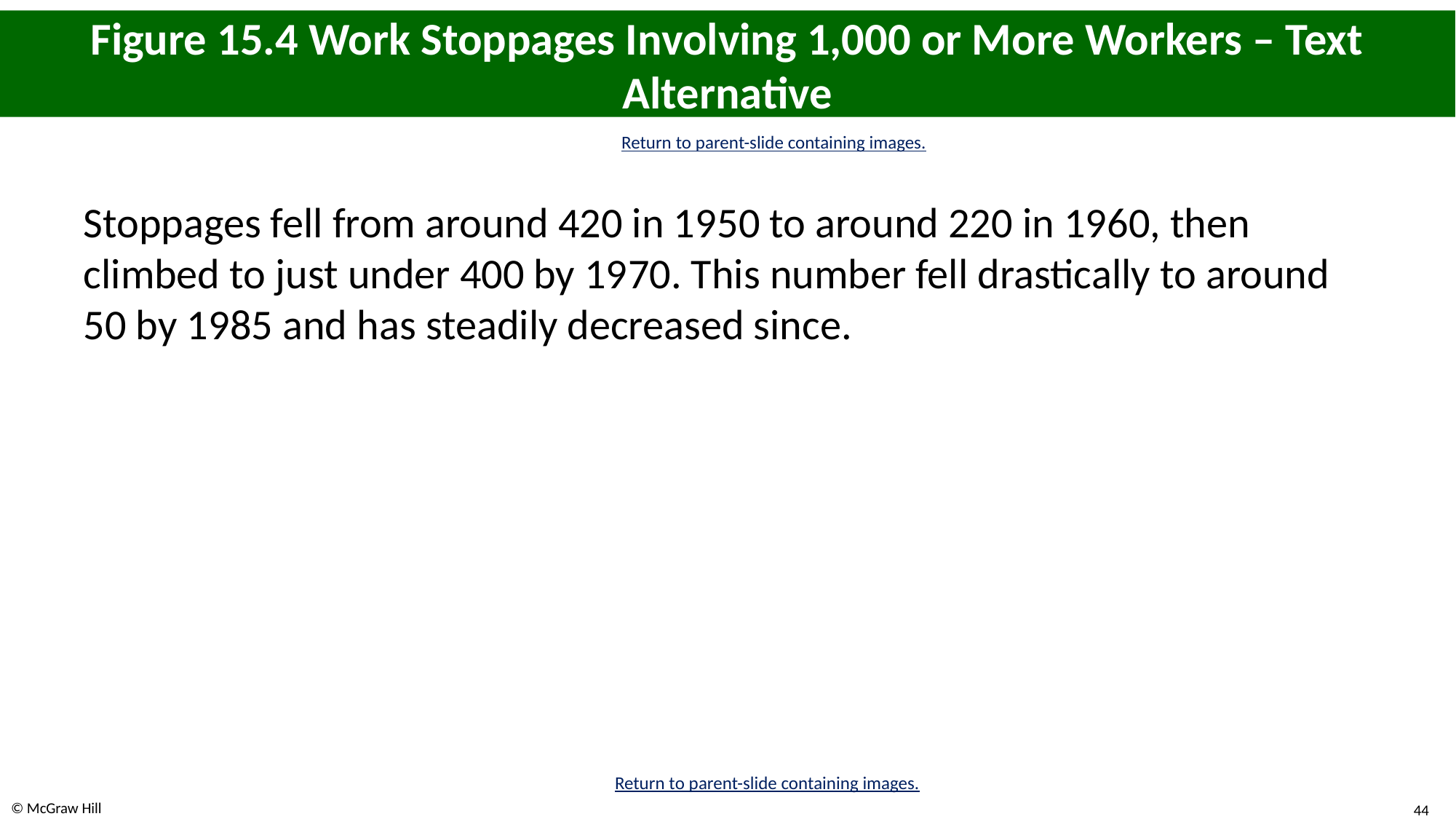

# Figure 15.4 Work Stoppages Involving 1,000 or More Workers – Text Alternative
Return to parent-slide containing images.
Stoppages fell from around 420 in 19 50 to around 220 in 19 60, then climbed to just under 400 by 19 70. This number fell drastically to around 50 by 19 85 and has steadily decreased since.
Return to parent-slide containing images.